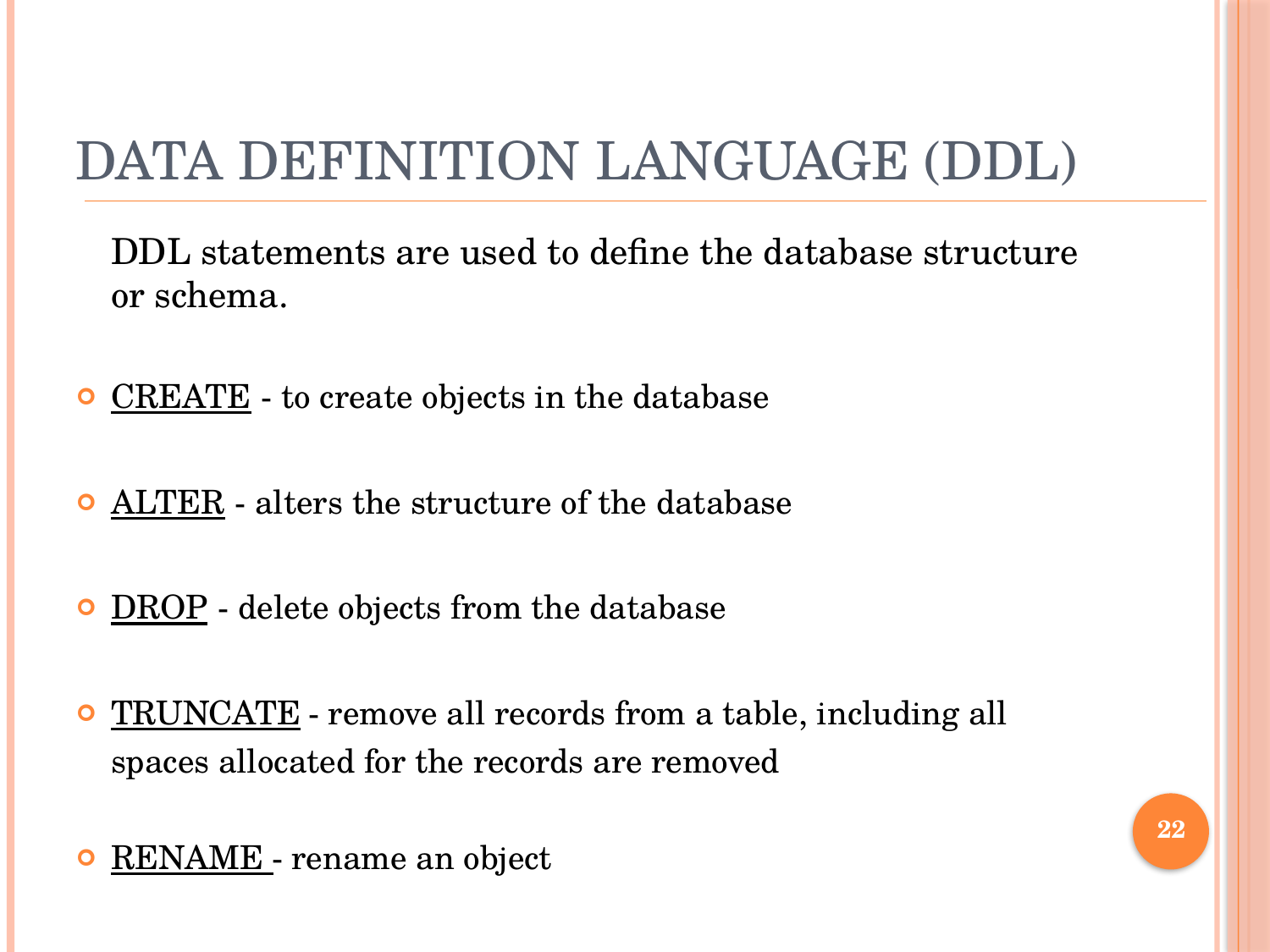

# Data Definition language (DDL)
 		DDL statements are used to define the database structure or schema.

CREATE - to create objects in the database

ALTER - alters the structure of the database

DROP - delete objects from the database

TRUNCATE - remove all records from a table, including all spaces allocated for the records are removed

RENAME - rename an object

22